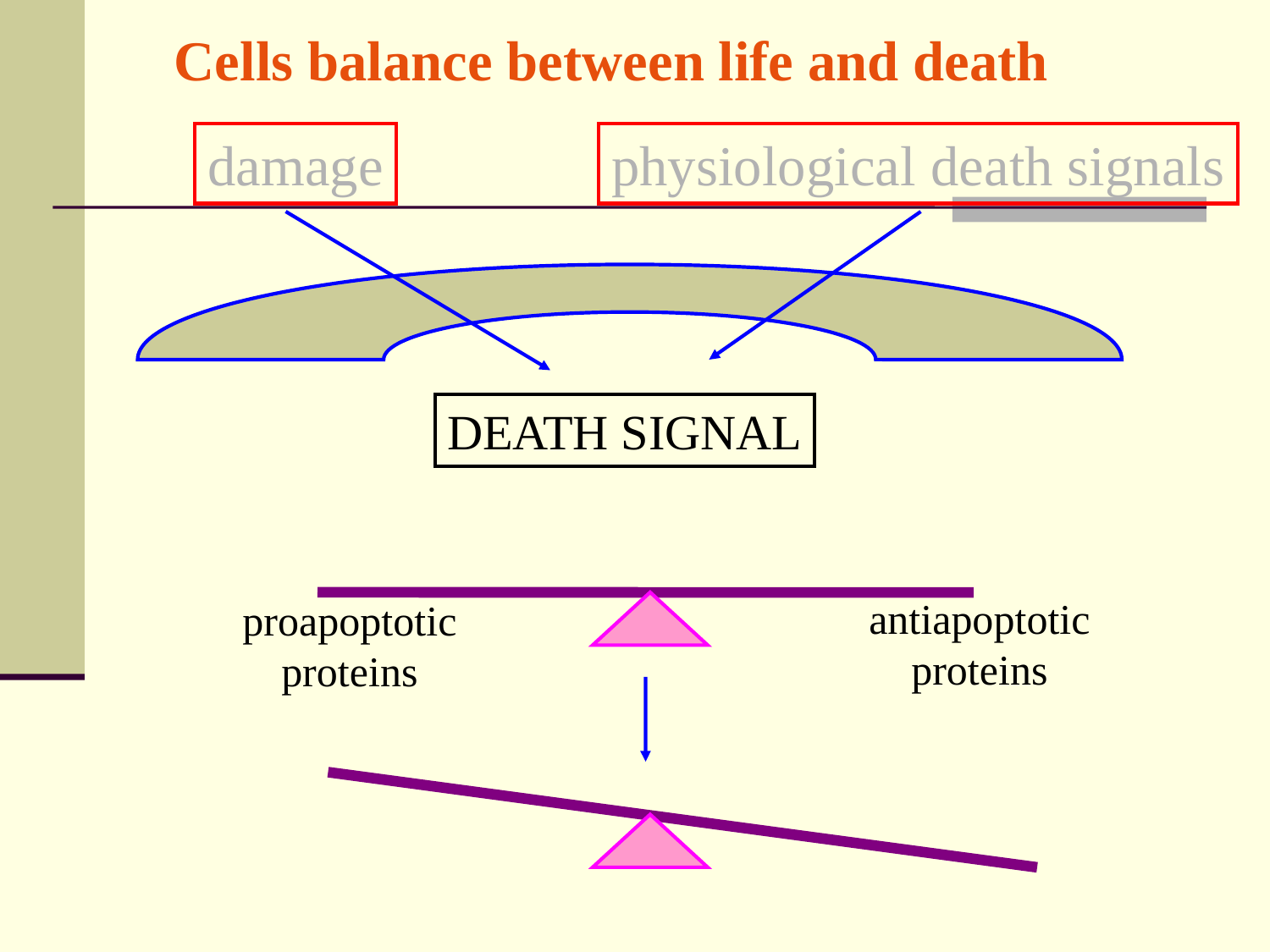

Cells balance between life and death
damage
physiological death signals

DEATH SIGNAL
antiapoptotic
proteins
proapoptotic
proteins